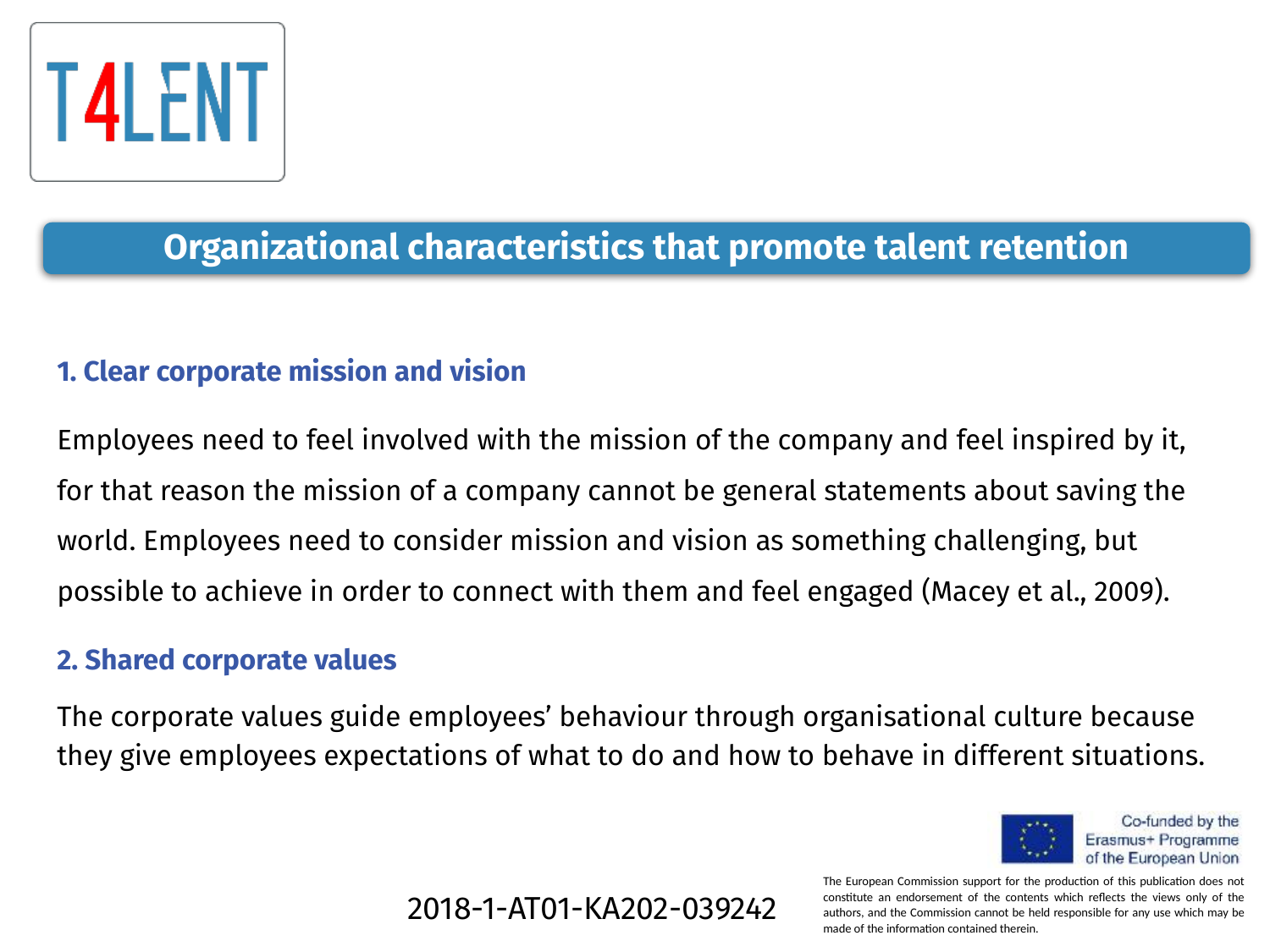

Organizational characteristics that promote talent retention
1. Clear corporate mission and vision
Employees need to feel involved with the mission of the company and feel inspired by it, for that reason the mission of a company cannot be general statements about saving the world. Employees need to consider mission and vision as something challenging, but possible to achieve in order to connect with them and feel engaged (Macey et al., 2009).
2. Shared corporate values
The corporate values guide employees’ behaviour through organisational culture because they give employees expectations of what to do and how to behave in different situations.